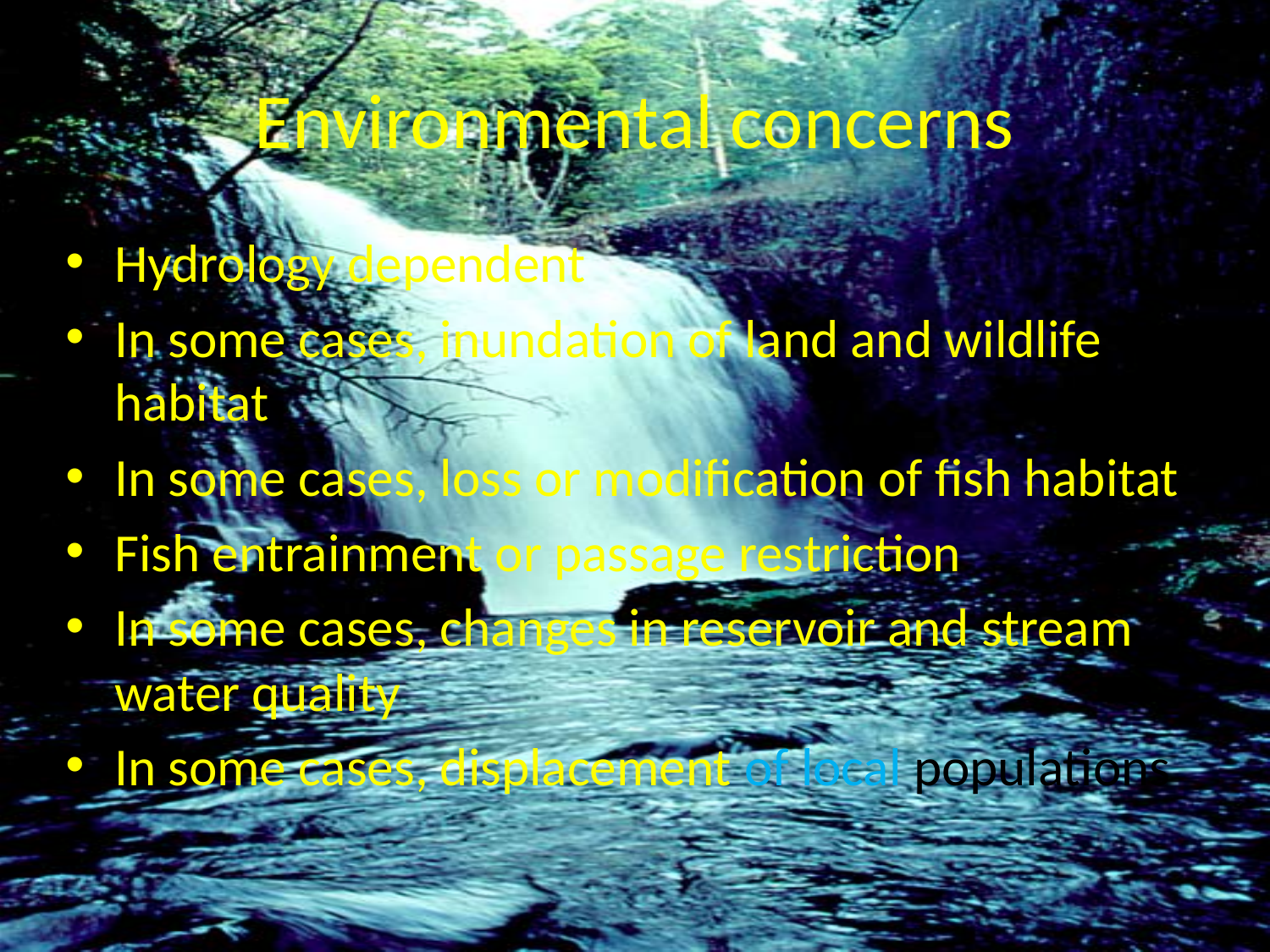

# Environmental concerns
Hydrology dependent
In some cases, inundation of land and wildlife habitat
In some cases, loss or modification of fish habitat
Fish entrainment or passage restriction
In some cases, changes in reservoir and stream water quality
In some cases, displacement of local populations